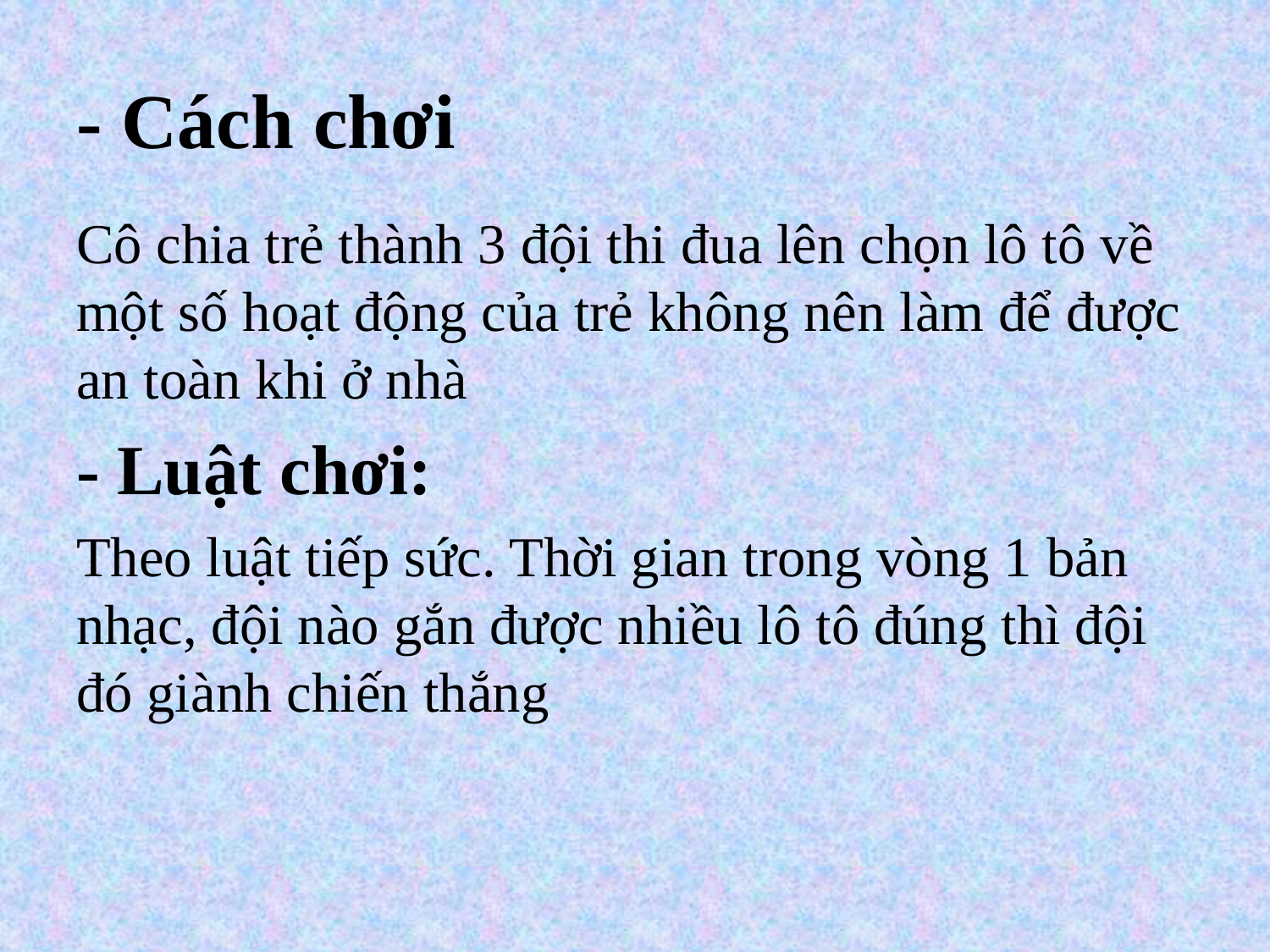

# - Cách chơi
Cô chia trẻ thành 3 đội thi đua lên chọn lô tô về một số hoạt động của trẻ không nên làm để được an toàn khi ở nhà
- Luật chơi:
Theo luật tiếp sức. Thời gian trong vòng 1 bản nhạc, đội nào gắn được nhiều lô tô đúng thì đội đó giành chiến thắng